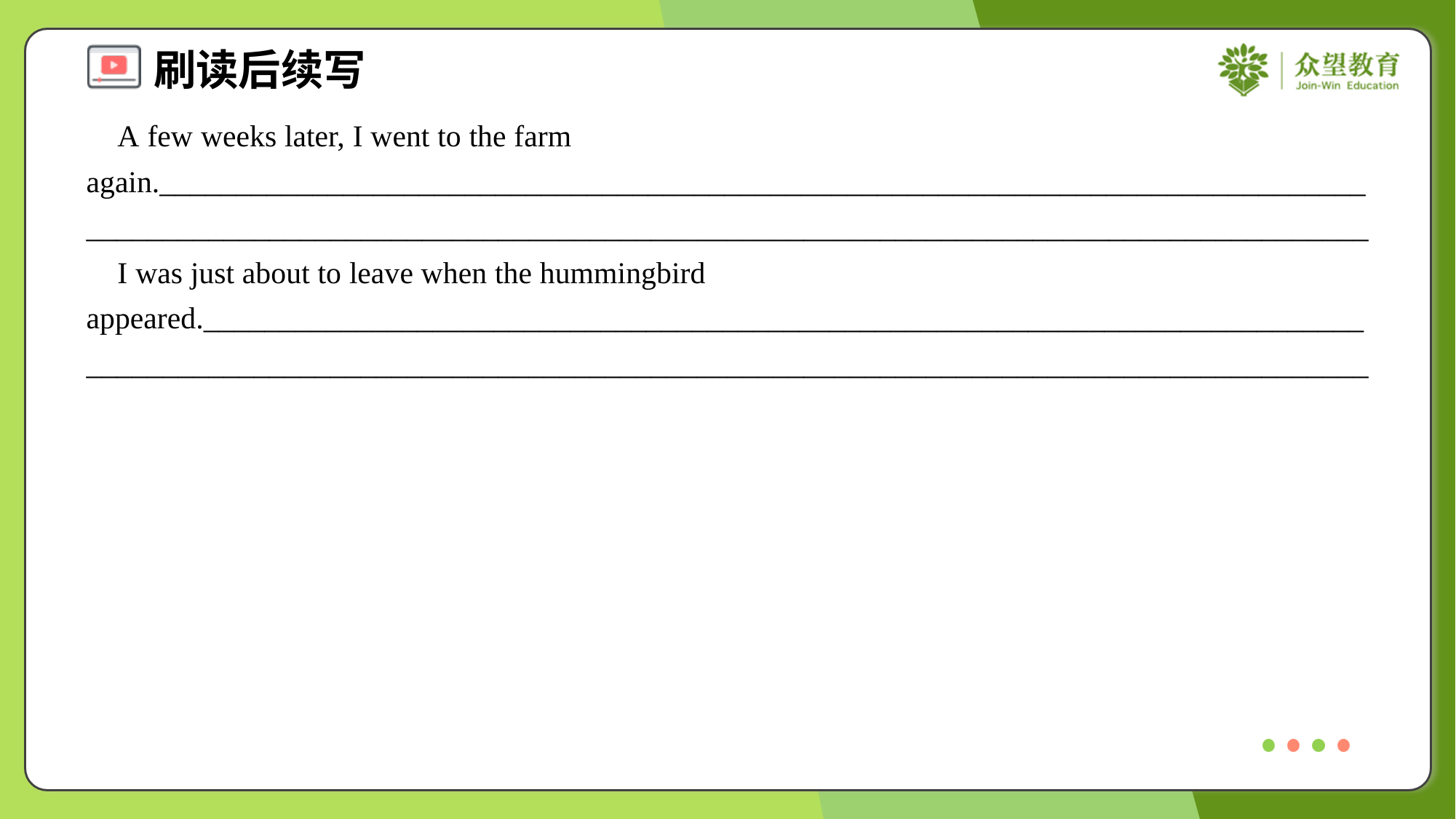

A few weeks later, I went to the farm again.___________________________________________________________________________________________________________________________________________________________________
    I was just about to leave when the hummingbird appeared.________________________________________________________________________________________________________________________________________________________________#1.4